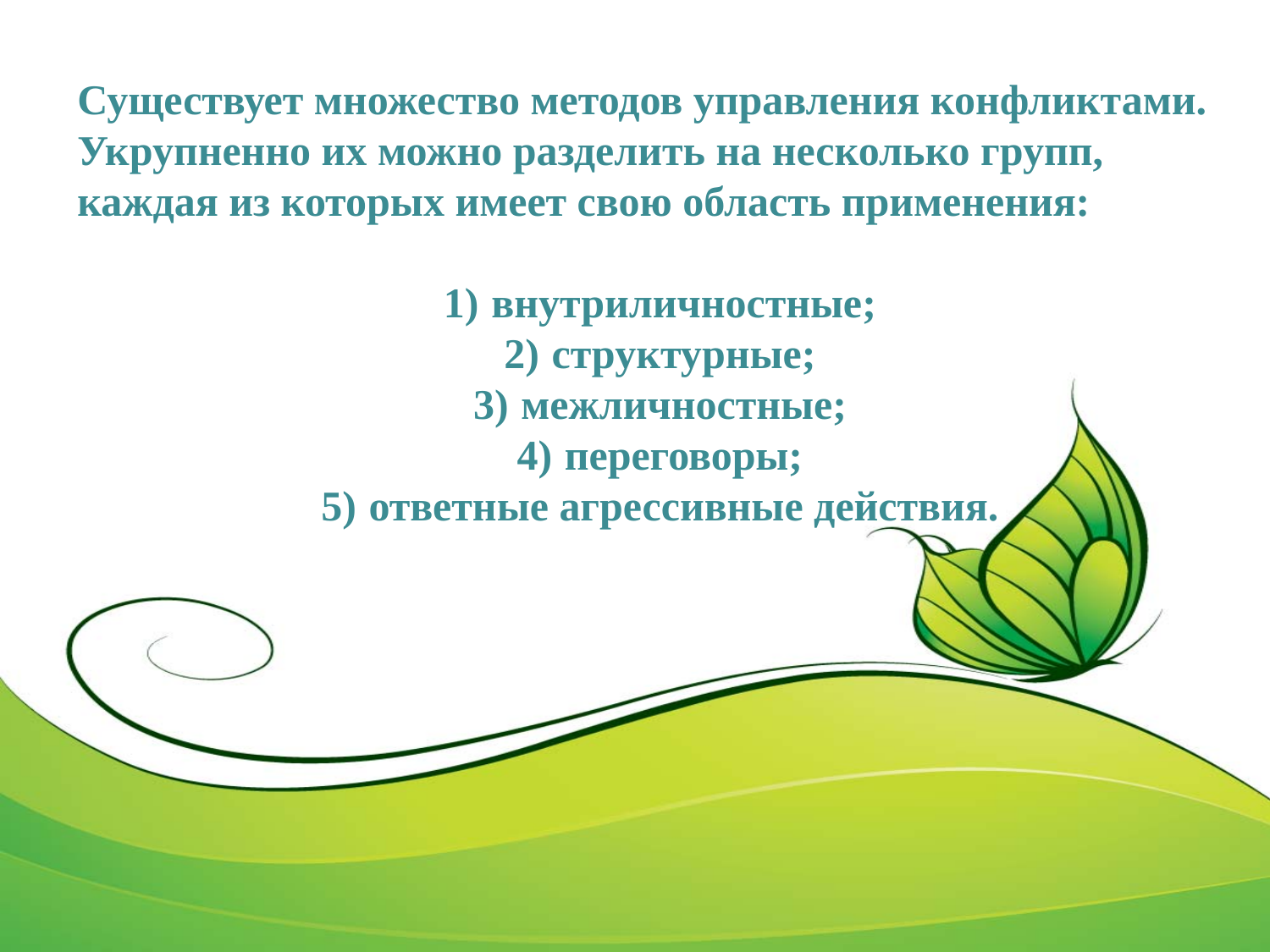

Существует множество методов управления конфликтами. Укрупненно их можно разделить на несколько групп, каждая из которых имеет свою область применения:

внутриличностные;
структурные;
межличностные;
переговоры;
ответные агрессивные действия.